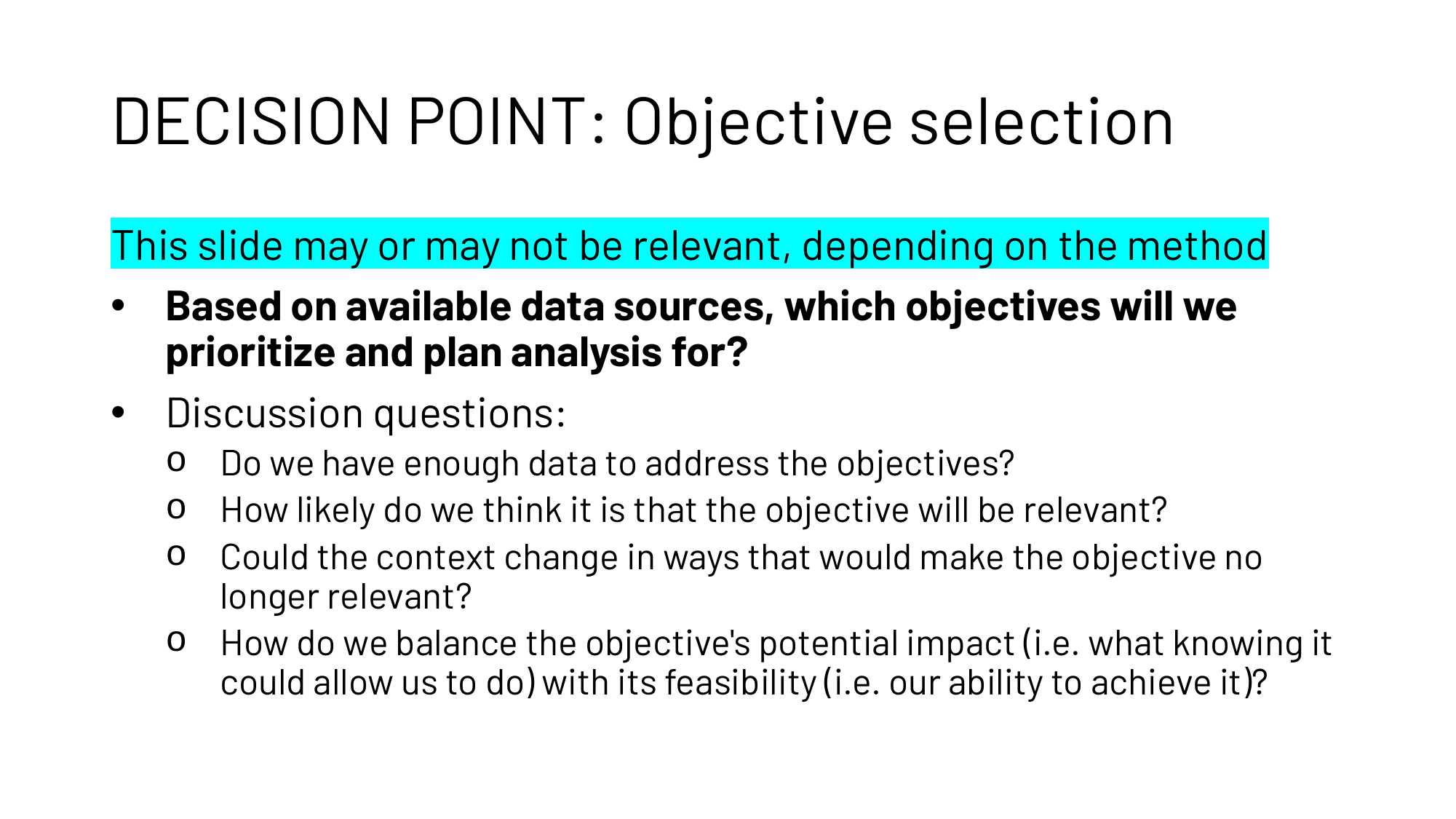

# DECISION POINT: Objective selection
This slide may or may not be relevant, depending on the method
Based on available data sources, which objectives will we prioritize and plan analysis for?
Discussion questions:
Do we have enough data to address the objectives?
How likely do we think it is that the objective will be relevant?
Could the context change in ways that would make the objective no longer relevant?
How do we balance the objective's potential impact (i.e. what knowing it could allow us to do) with its feasibility (i.e. our ability to achieve it)?